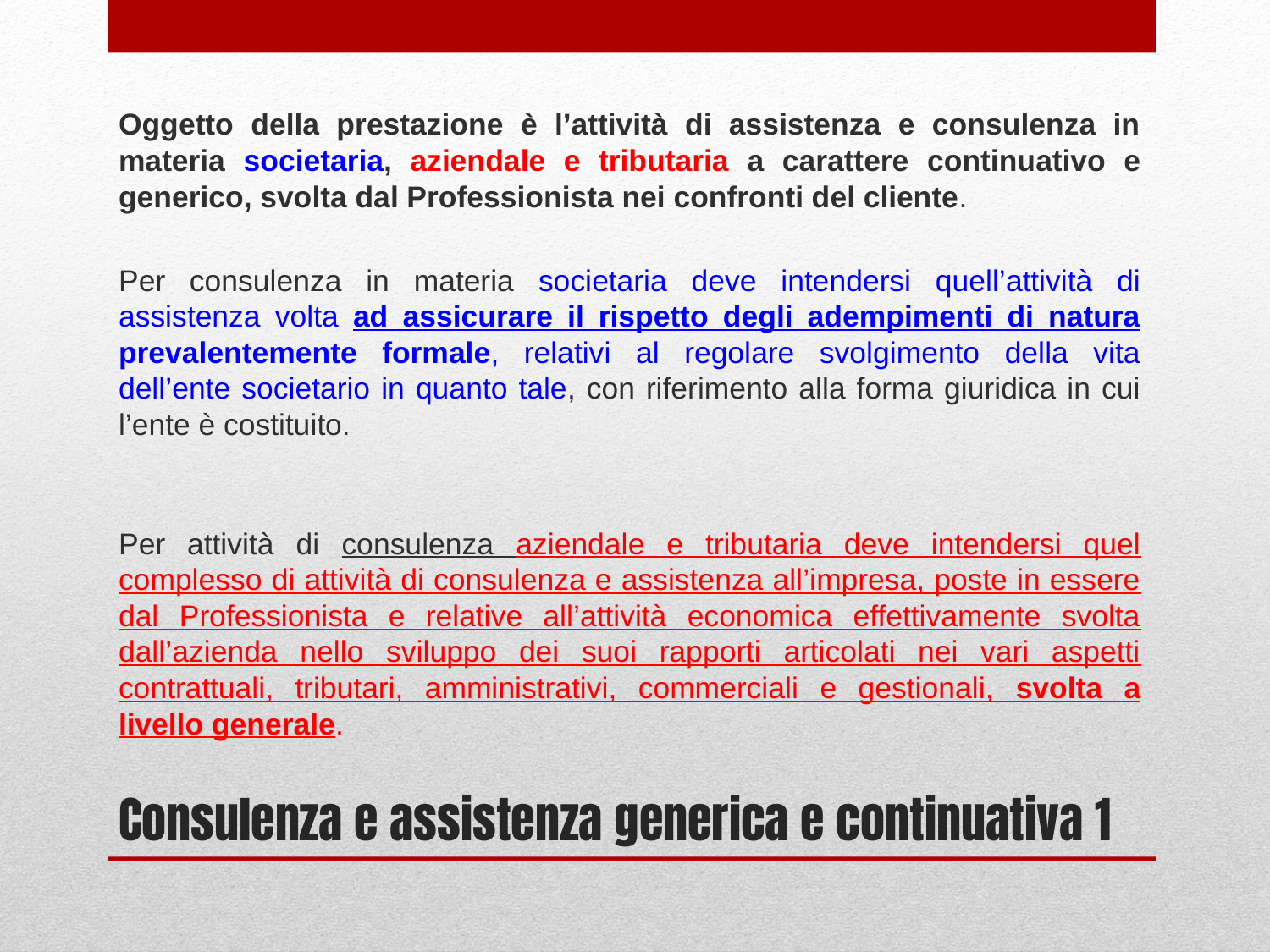

Oggetto della prestazione è l’attività di assistenza e consulenza in materia societaria, aziendale e tributaria a carattere continuativo e generico, svolta dal Professionista nei confronti del cliente.

Per consulenza in materia societaria deve intendersi quell’attività di assistenza volta ad assicurare il rispetto degli adempimenti di natura prevalentemente formale, relativi al regolare svolgimento della vita dell’ente societario in quanto tale, con riferimento alla forma giuridica in cui l’ente è costituito.

Per attività di consulenza aziendale e tributaria deve intendersi quel complesso di attività di consulenza e assistenza all’impresa, poste in essere dal Professionista e relative all’attività economica effettivamente svolta dall’azienda nello sviluppo dei suoi rapporti articolati nei vari aspetti contrattuali, tributari, amministrativi, commerciali e gestionali, svolta a livello generale.
# Consulenza e assistenza generica e continuativa 1